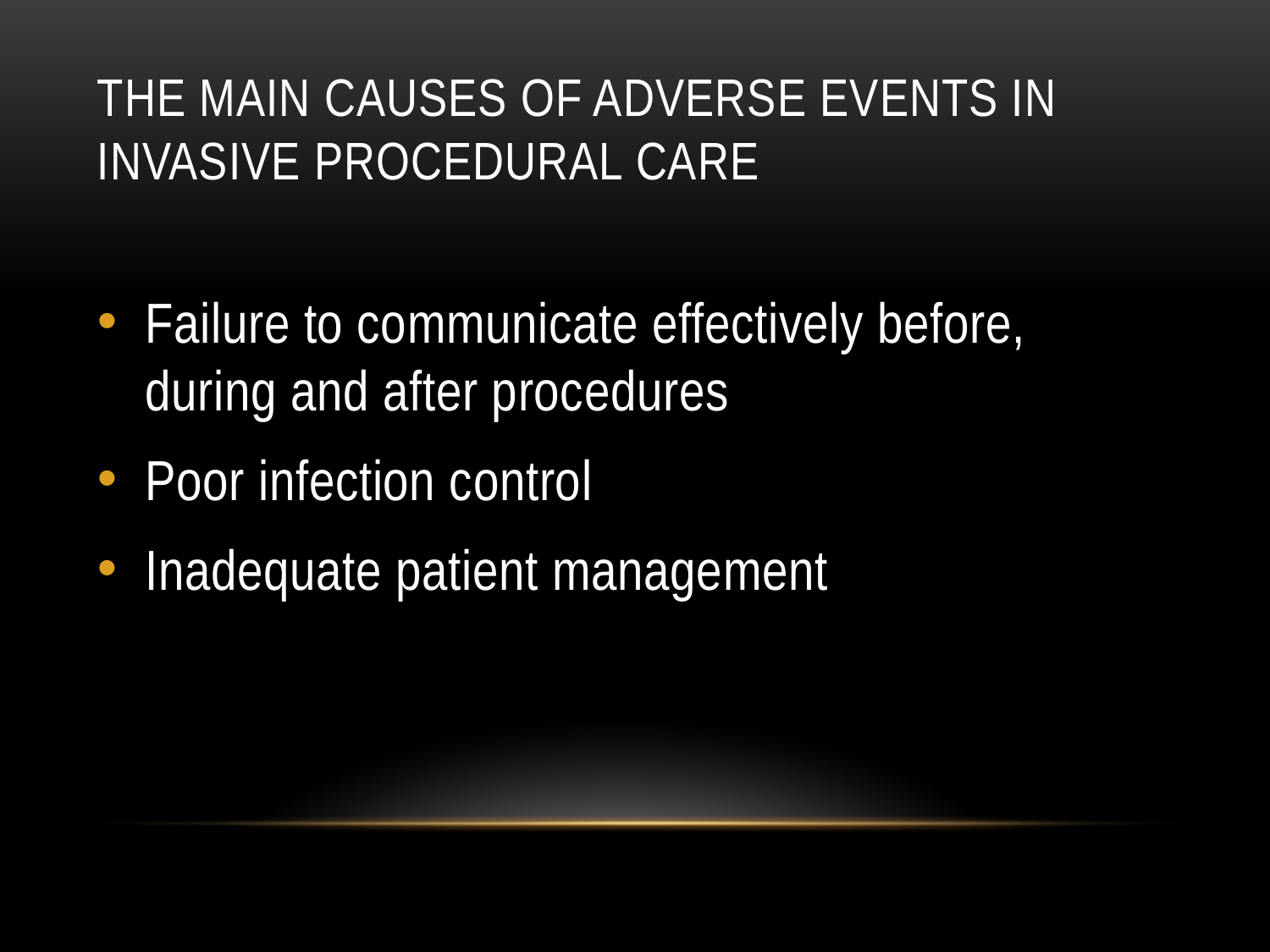

# The main causes of adverse events in invasive procedural care

Failure to communicate effectively before, during and after procedures
Poor infection control
Inadequate patient management